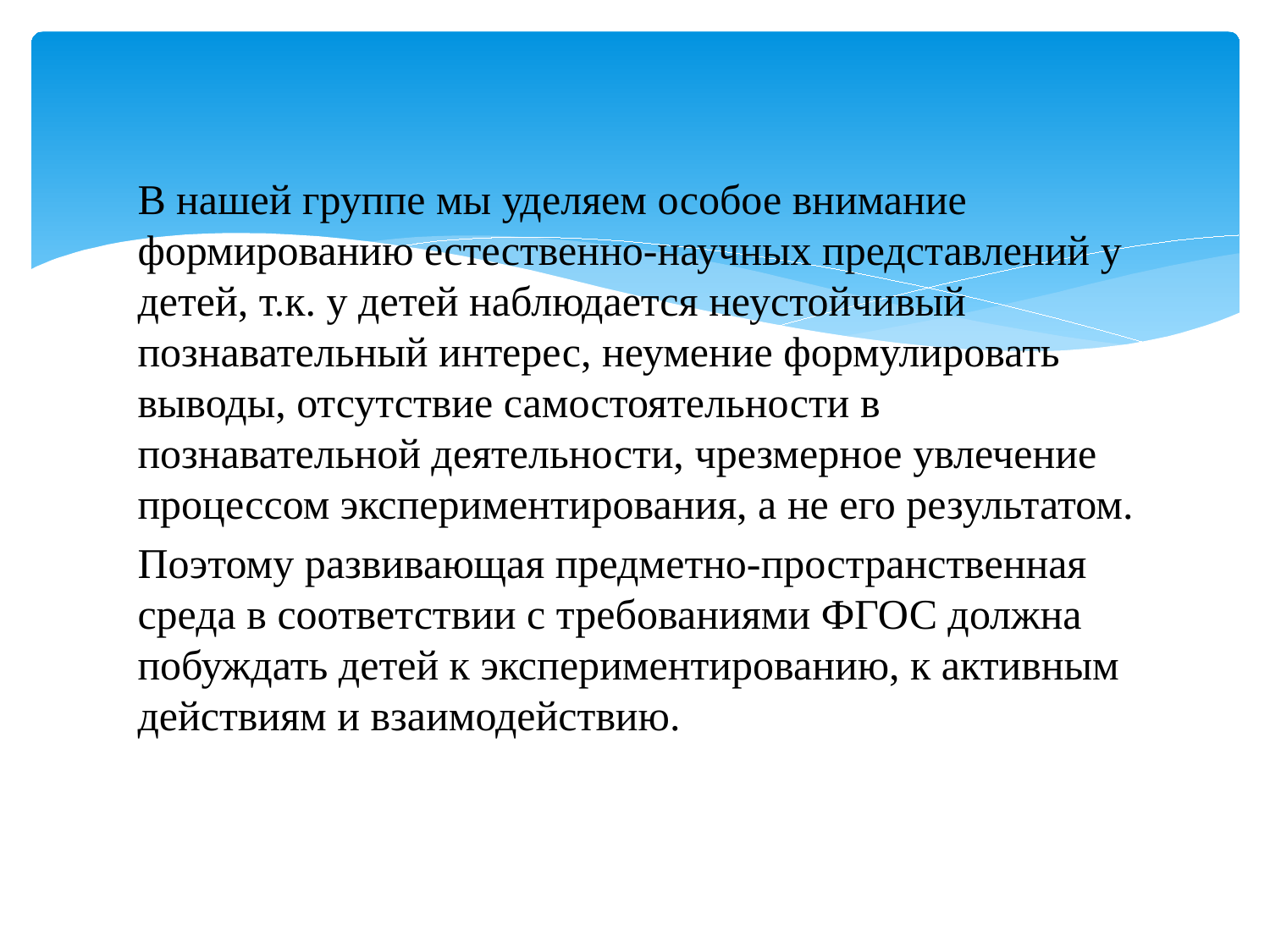

В нашей группе мы уделяем особое внимание формированию естественно-научных представлений у детей, т.к. у детей наблюдается неустойчивый познавательный интерес, неумение формулировать выводы, отсутствие самостоятельности в познавательной деятельности, чрезмерное увлечение процессом экспериментирования, а не его результатом.
Поэтому развивающая предметно-пространственная среда в соответствии с требованиями ФГОС должна побуждать детей к экспериментированию, к активным действиям и взаимодействию.